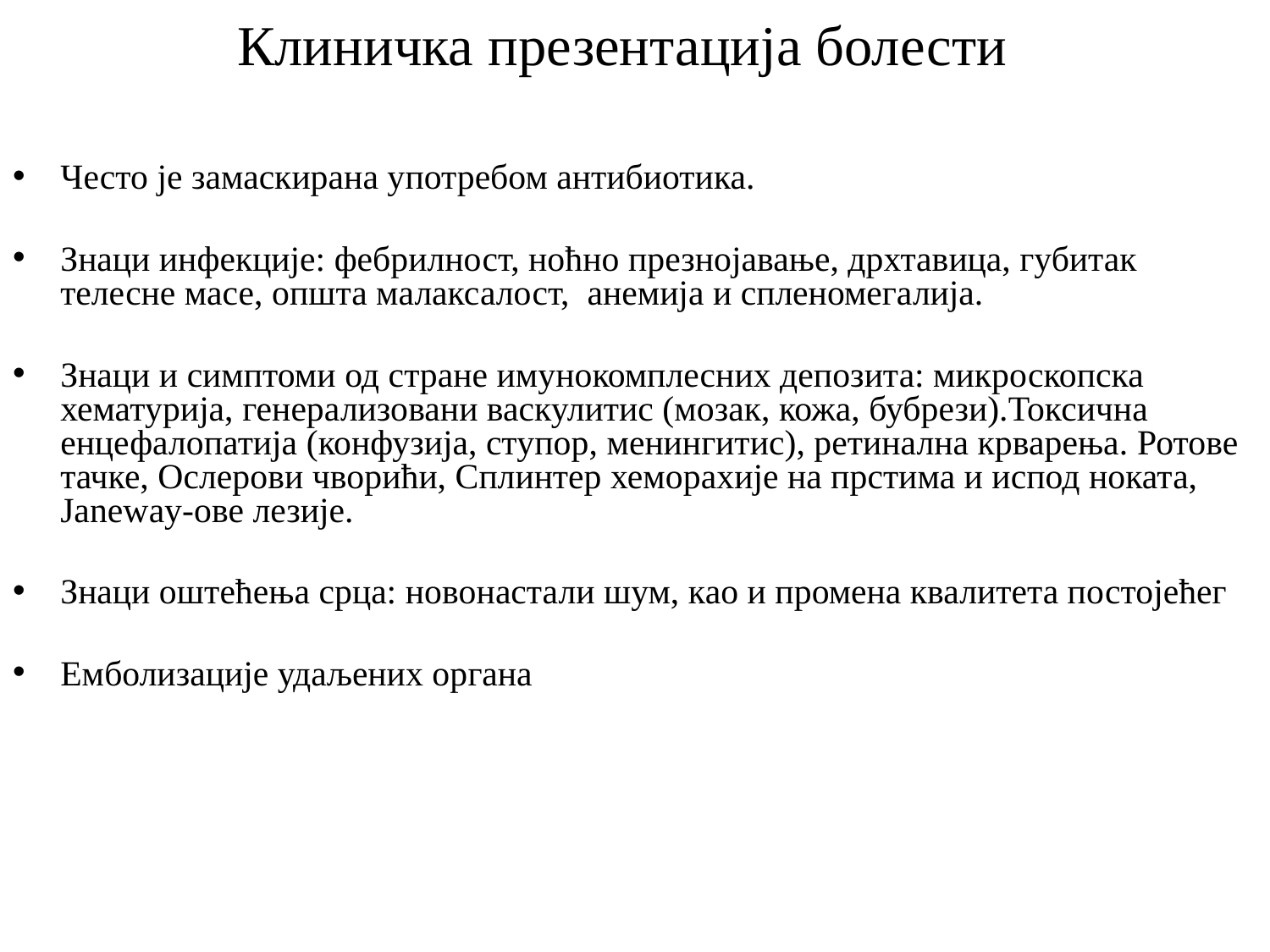

# Клиничка презентација болести
Често је замаскирана употребом антибиотика.

Знаци инфекције: фебрилност, ноћно презнојавање, дрхтавица, губитак телесне масе, општа малаксалост,  анемија и спленомегалија.

Знаци и симптоми од стране имунокомплесних депозита: микроскопска хематурија, генерализовани васкулитис (мозак, кожа, бубрези).Токсична енцефалопатија (конфузија, ступор, менингитис), ретинална крварења. Ротове тачке, Ослерови чворићи, Сплинтер хеморахије на прстима и испод ноката, Janeway-ове лезије.

Знаци оштећења срца: новонастали шум, као и промена квалитета постојећег

Емболизације удаљених органа